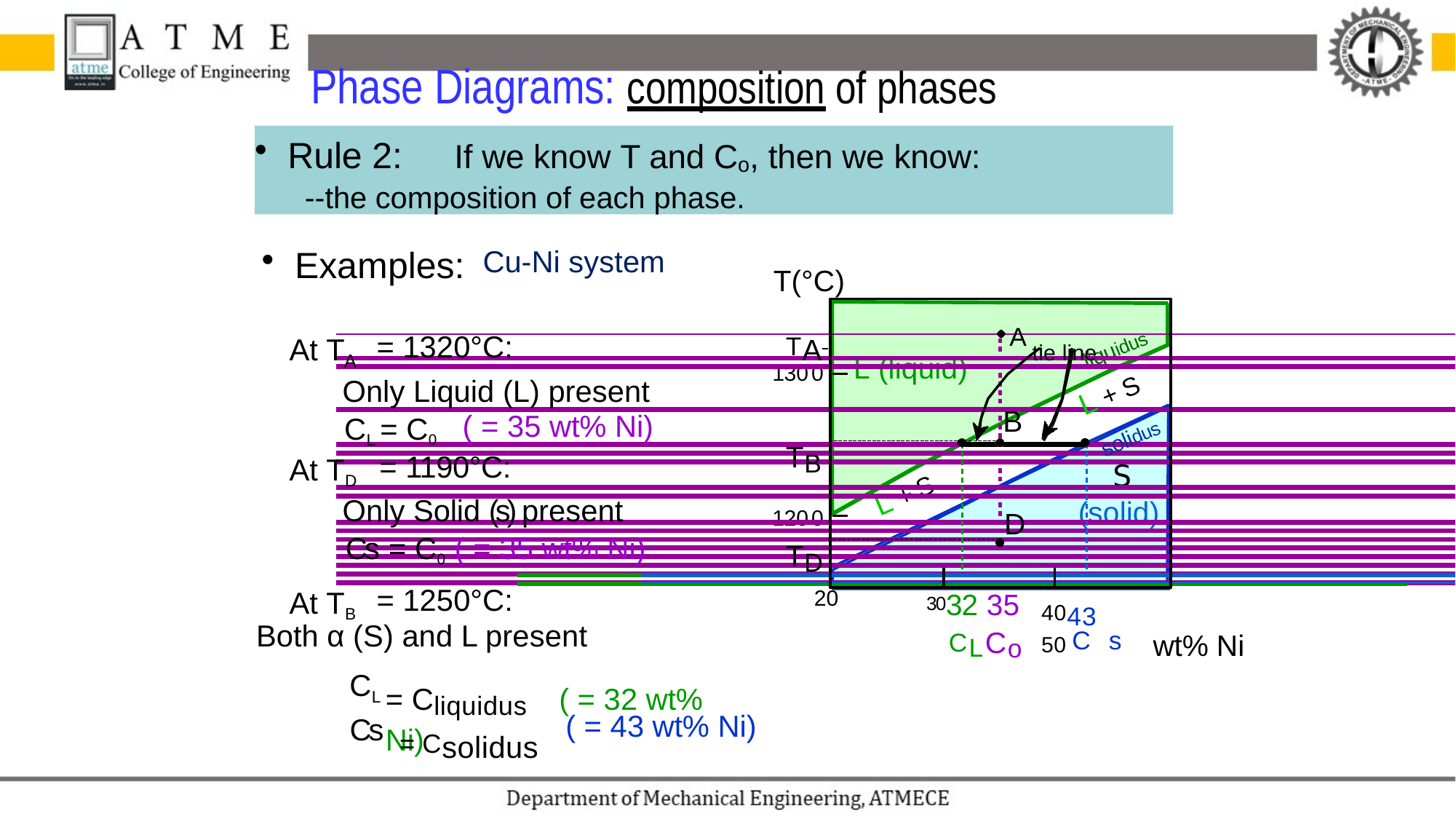

# Phase Diagrams: composition of phases
Rule 2:	If we know T and Co, then we know:
--the composition of each phase.
Examples:
Cu-Ni system
T(°C)

TA 	A tie line
= 1320°C:
At T

liquidus

A
L (liquid)
1300
Only Liquid (L) present
L + S
B
( = 35 wt% Ni)
CL = C0
TB
solidus

= 1190°C:
At TD
S
L + S
Only Solid (s) present  Cs   = C0	( = 35 wt% Ni)
(solid)
1200
D
TD
4043	50
= 1250°C:
3032 35
At TB
20

CLCo
Cs wt% Ni
Both α (S) and L present
CL
Cs
= Cliquidus	( = 32 wt% Ni)
( = 43 wt% Ni)
= Csolidus